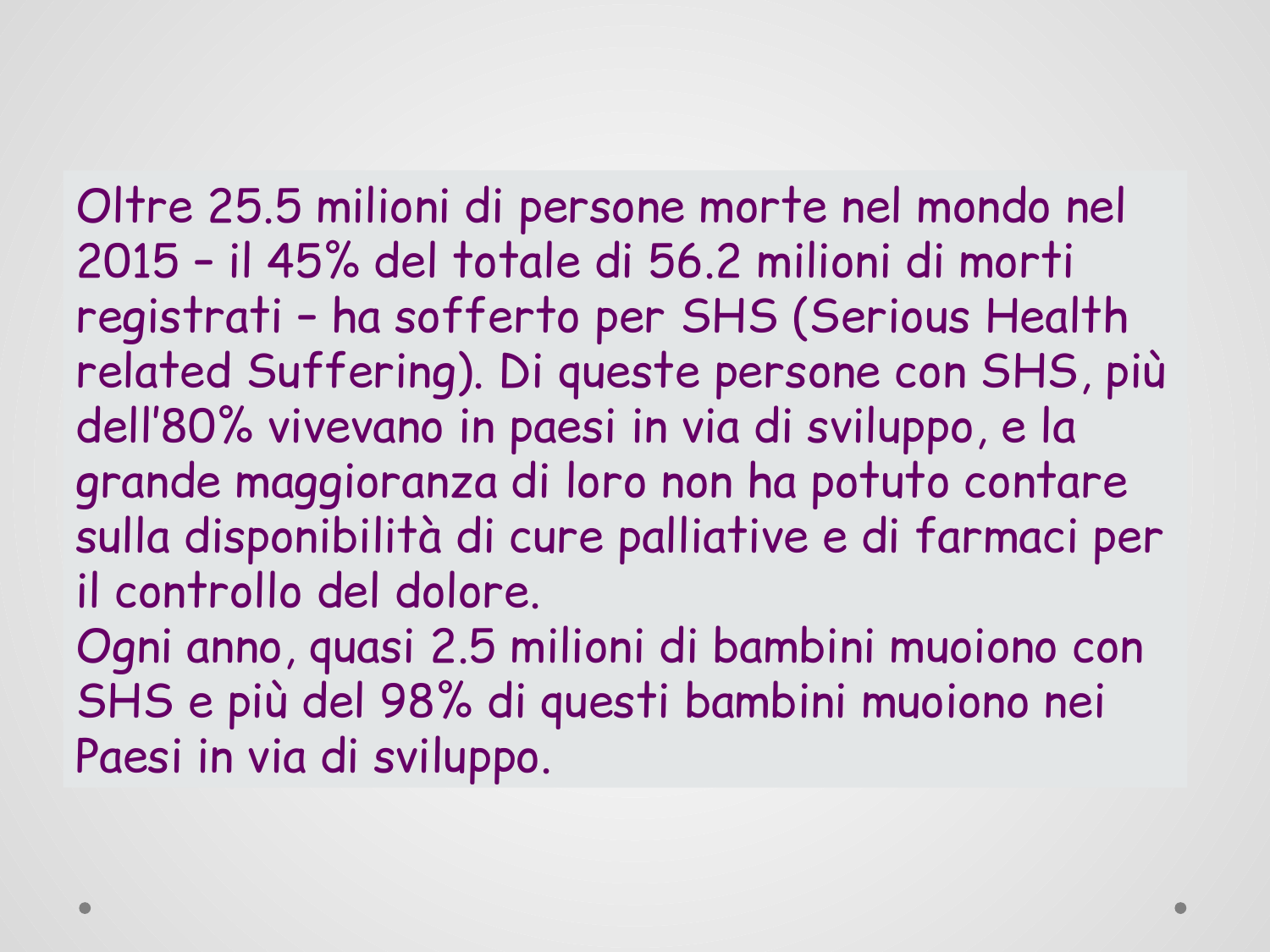

Oltre 25.5 milioni di persone morte nel mondo nel 2015 – il 45% del totale di 56.2 milioni di morti registrati – ha sofferto per SHS (Serious Health related Suffering). Di queste persone con SHS, più dell’80% vivevano in paesi in via di sviluppo, e la grande maggioranza di loro non ha potuto contare sulla disponibilità di cure palliative e di farmaci per il controllo del dolore.
Ogni anno, quasi 2.5 milioni di bambini muoiono con SHS e più del 98% di questi bambini muoiono nei Paesi in via di sviluppo.